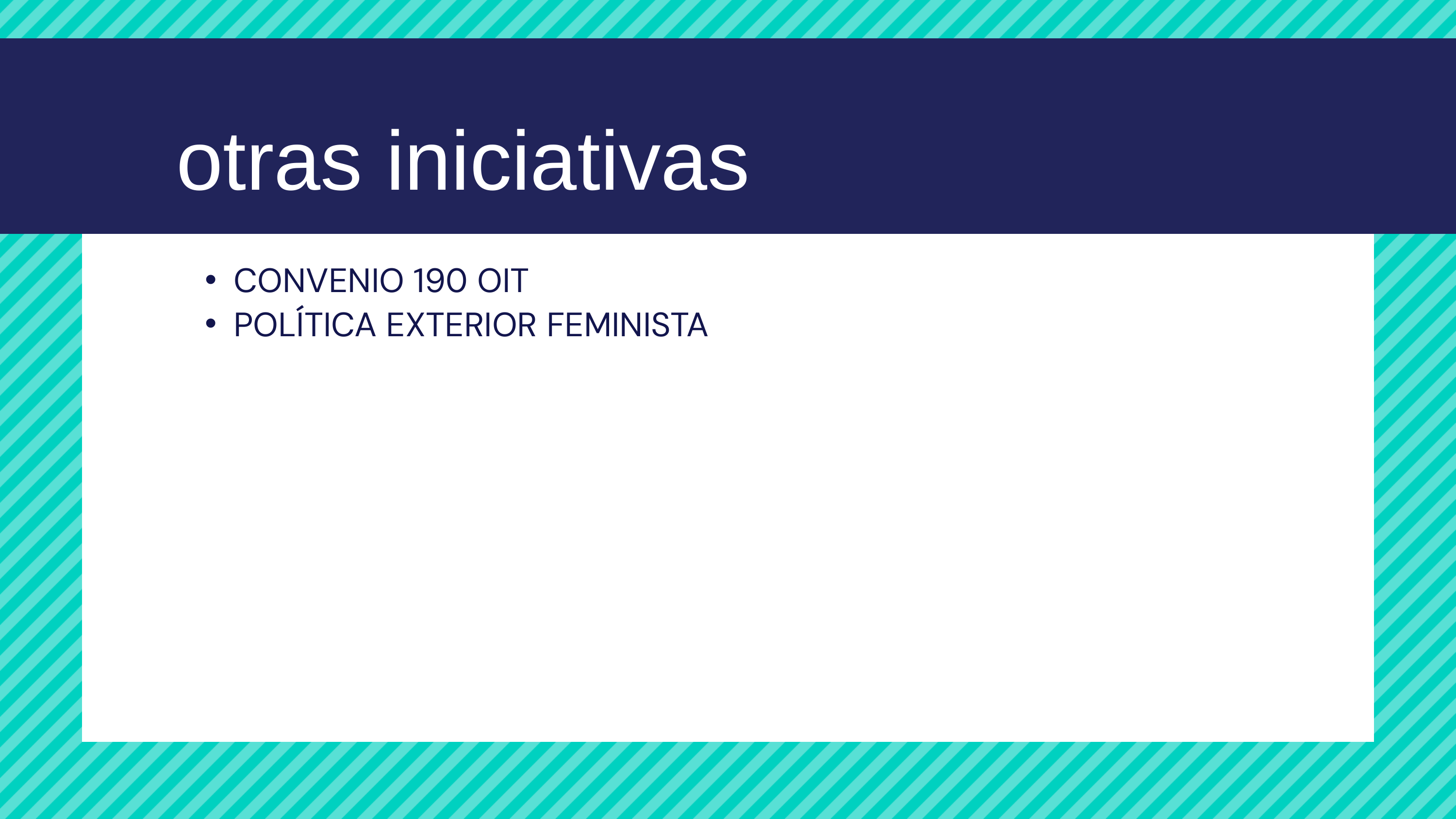

otras iniciativas

CONVENIO 190 OIT
POLÍTICA EXTERIOR FEMINISTA